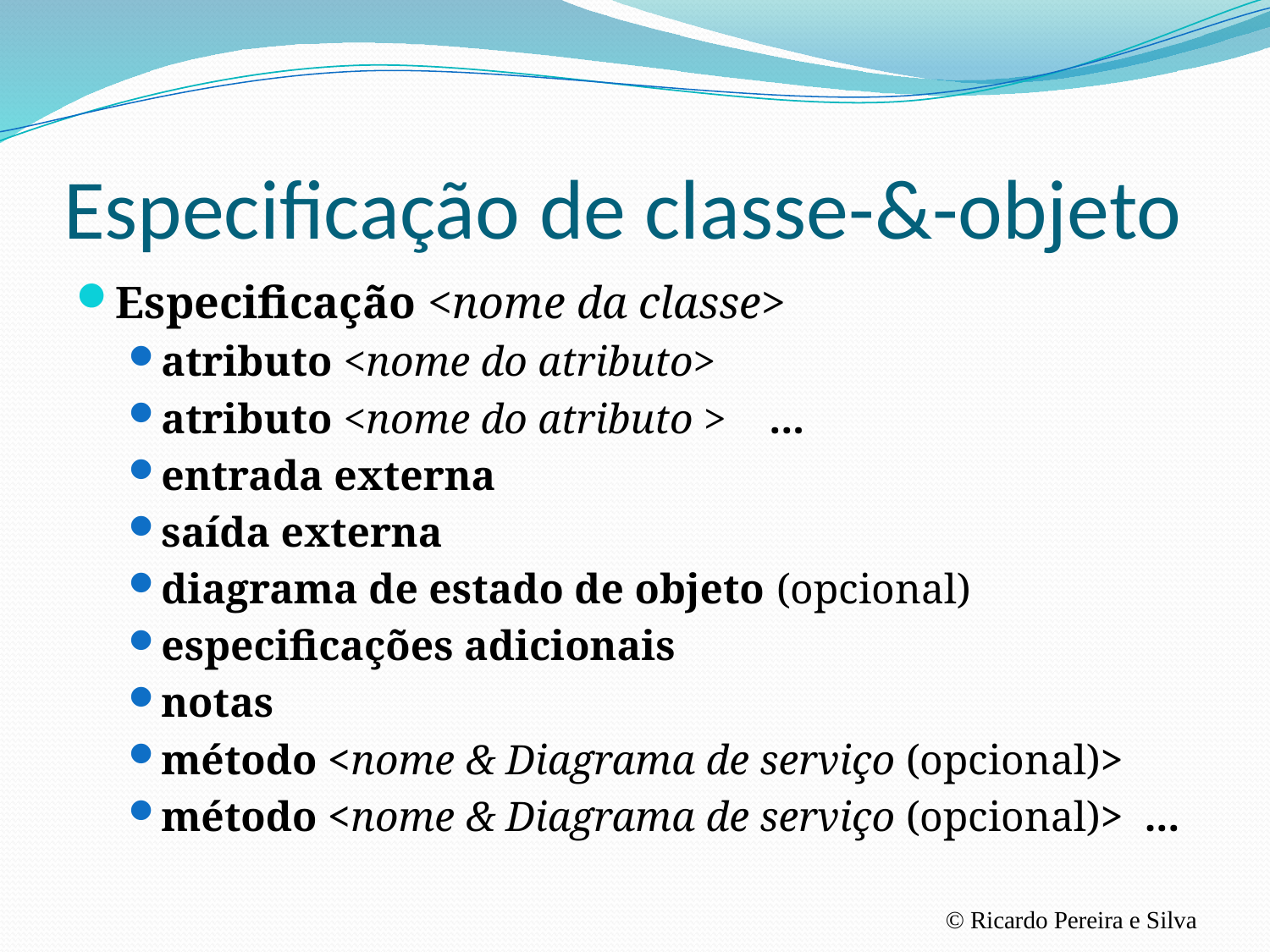

# Especificação de classe-&-objeto
Especificação <nome da classe>
atributo <nome do atributo>
atributo <nome do atributo >    ...
entrada externa
saída externa
diagrama de estado de objeto (opcional)
especificações adicionais
notas
método <nome & Diagrama de serviço (opcional)>
método <nome & Diagrama de serviço (opcional)>  ...

© Ricardo Pereira e Silva